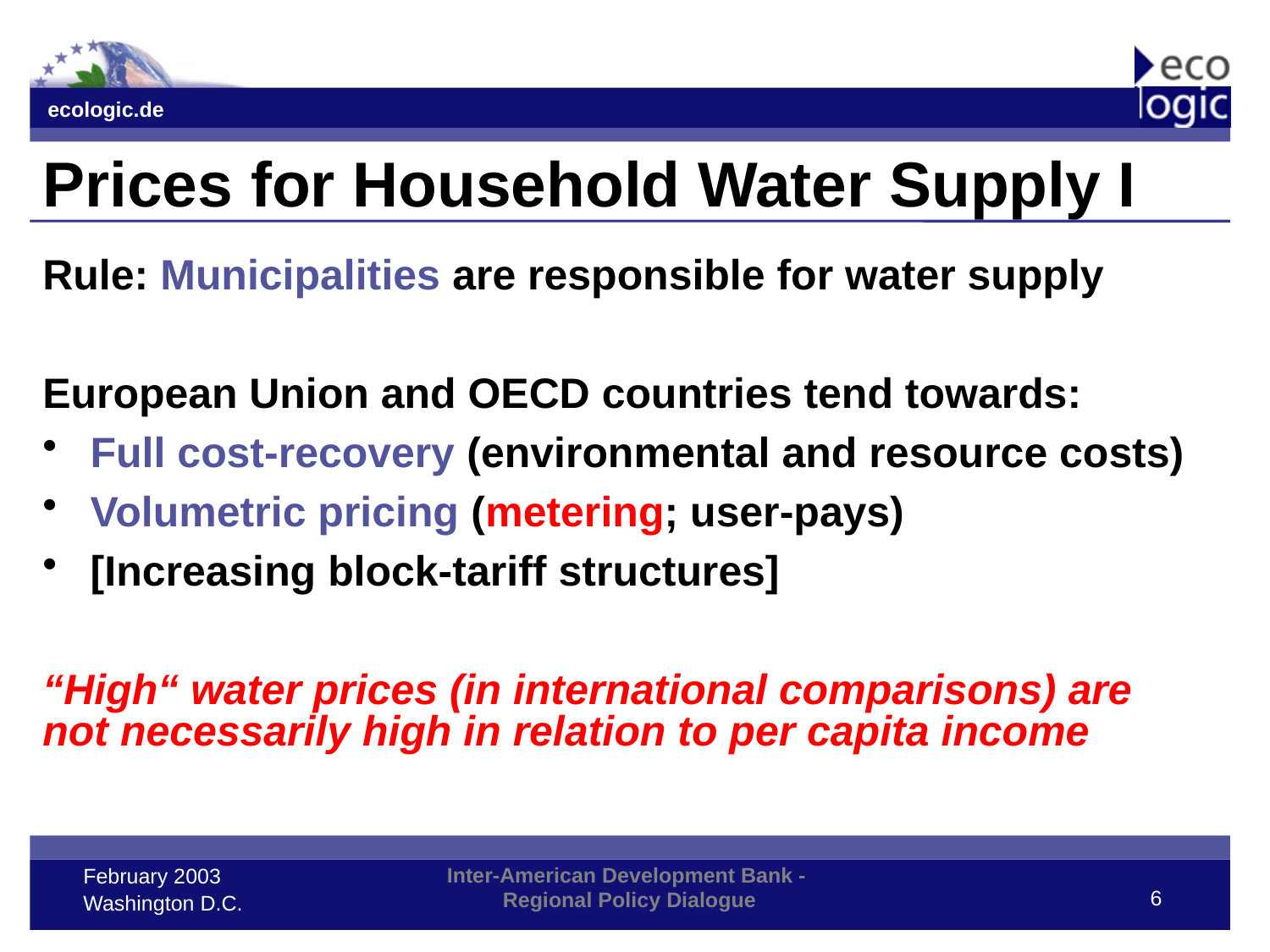

# Prices for Household Water Supply I
Rule: Municipalities are responsible for water supply

European Union and OECD countries tend towards:
Full cost-recovery (environmental and resource costs)
Volumetric pricing (metering; user-pays)
[Increasing block-tariff structures]

“High“ water prices (in international comparisons) are
not necessarily high in relation to per capita income
6